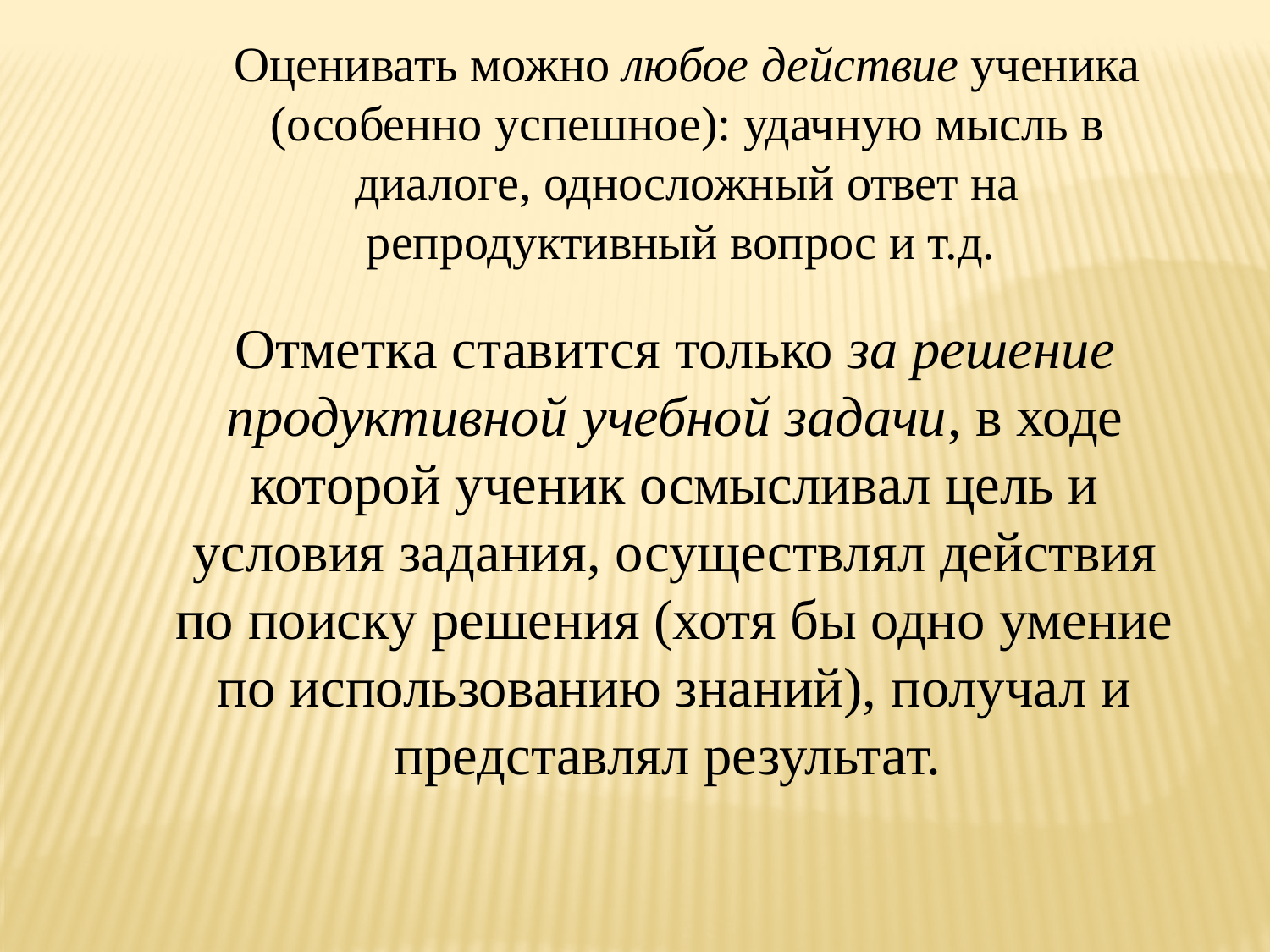

Оценивать можно любое действие ученика (особенно успешное): удачную мысль в диалоге, односложный ответ на репродуктивный вопрос и т.д.
Отметка ставится только за решение продуктивной учебной задачи, в ходе которой ученик осмысливал цель и условия задания, осуществлял действия по поиску решения (хотя бы одно умение по использованию знаний), получал и представлял результат.